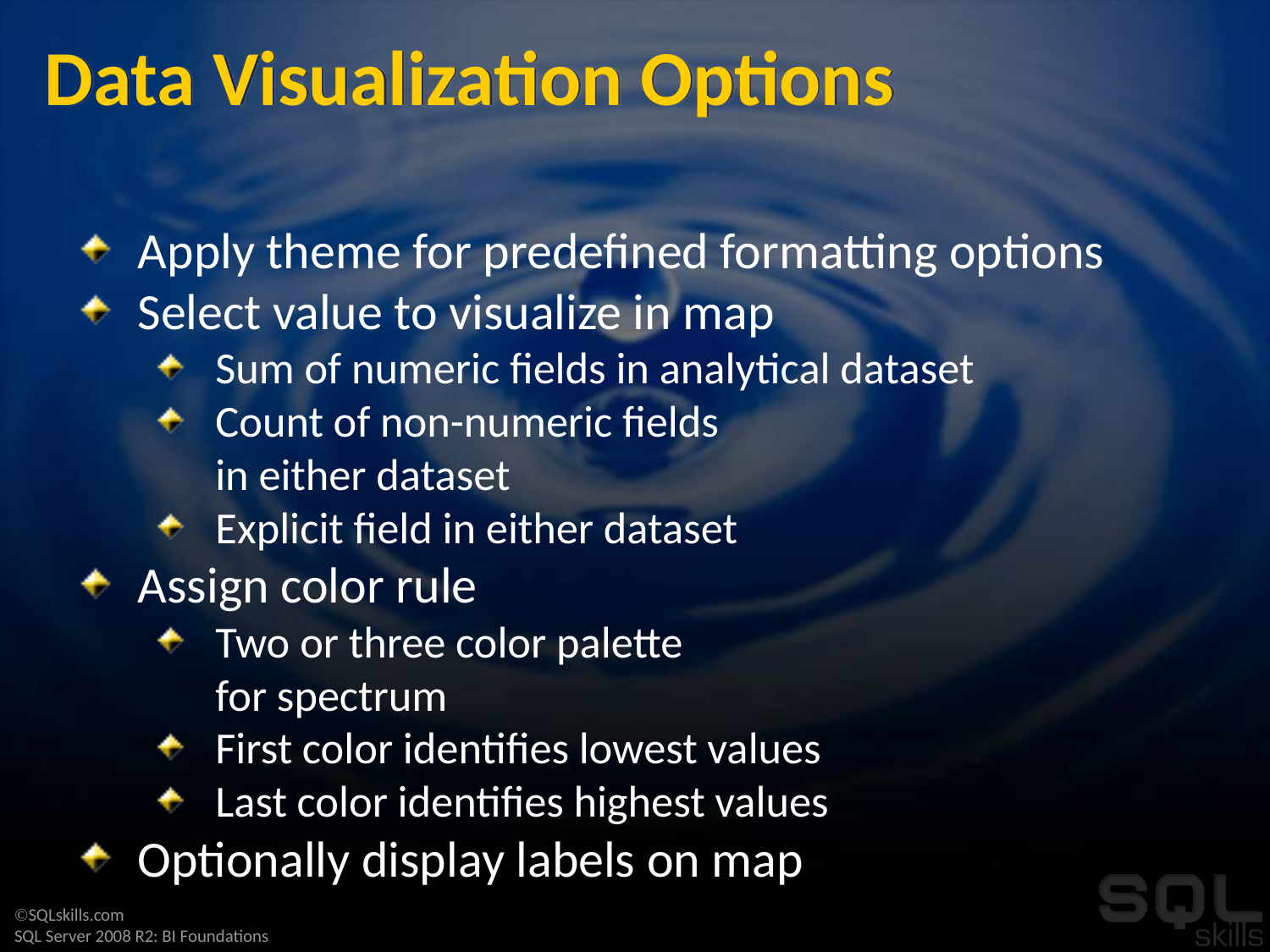

# Data Visualization Options
Apply theme for predefined formatting options
Select value to visualize in map
Sum of numeric fields in analytical dataset
Count of non-numeric fields
in either dataset
Explicit field in either dataset
Assign color rule
Two or three color palette
for spectrum
First color identifies lowest values
Last color identifies highest values
Optionally display labels on map